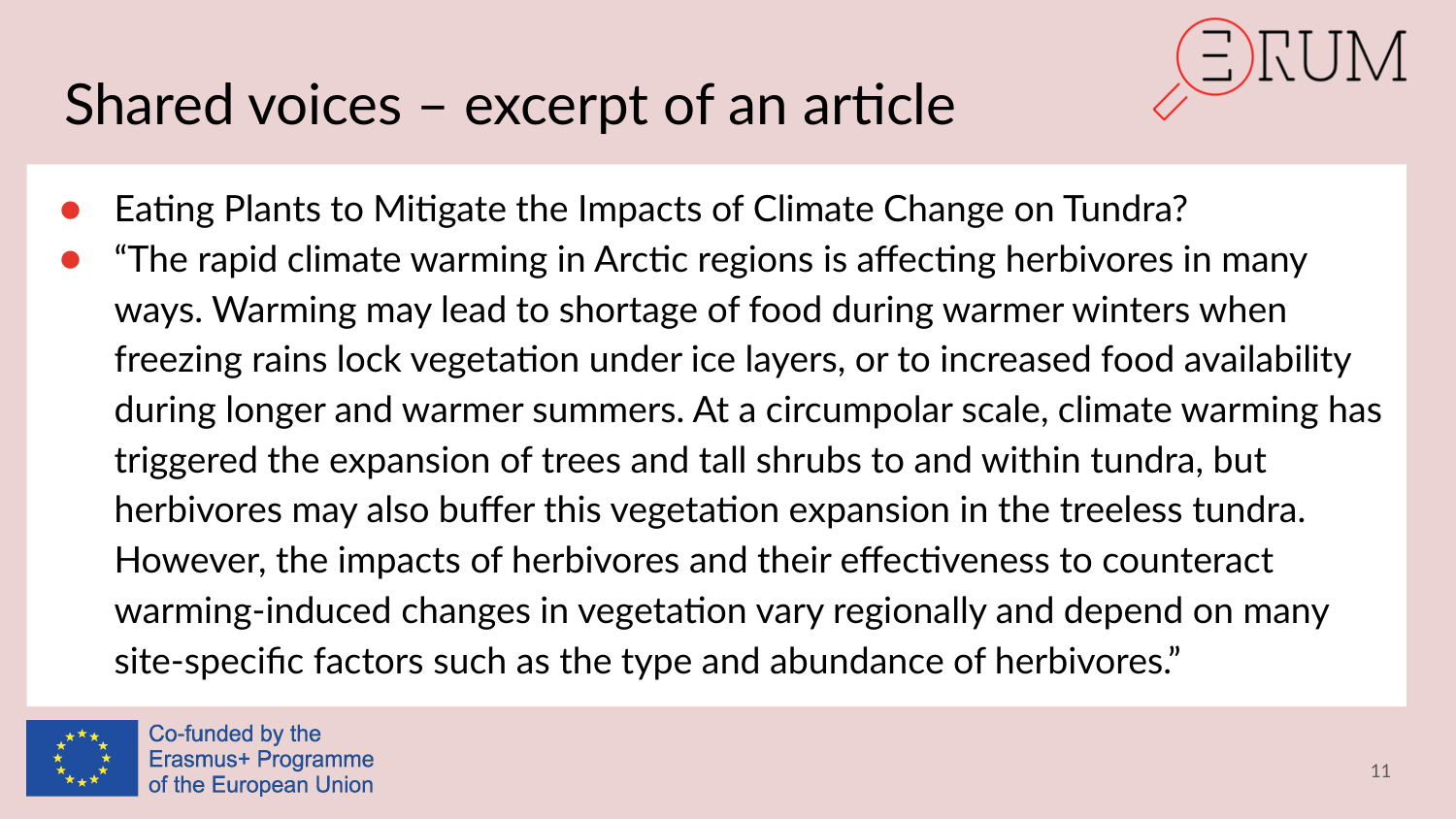

# Shared voices – excerpt of an article
Eating Plants to Mitigate the Impacts of Climate Change on Tundra?
“The rapid climate warming in Arctic regions is affecting herbivores in many ways. Warming may lead to shortage of food during warmer winters when freezing rains lock vegetation under ice layers, or to increased food availability during longer and warmer summers. At a circumpolar scale, climate warming has triggered the expansion of trees and tall shrubs to and within tundra, but herbivores may also buffer this vegetation expansion in the treeless tundra. However, the impacts of herbivores and their effectiveness to counteract warming-induced changes in vegetation vary regionally and depend on many site-specific factors such as the type and abundance of herbivores.”

11